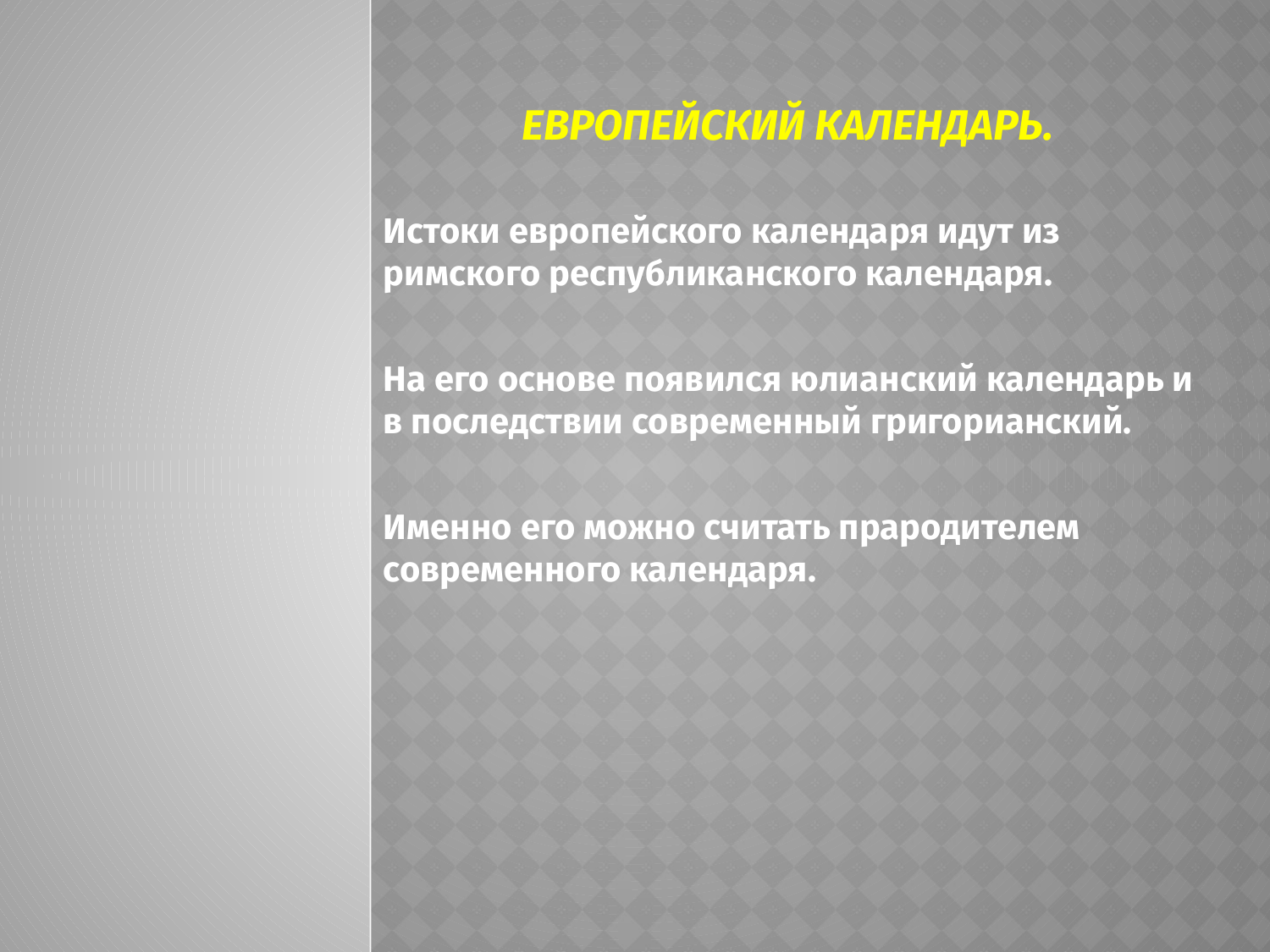

# Европейский календарь.
Истоки европейского календаря идут из римского республиканского календаря.

На его основе появился юлианский календарь и в последствии современный григорианский.

Именно его можно считать прародителем современного календаря.